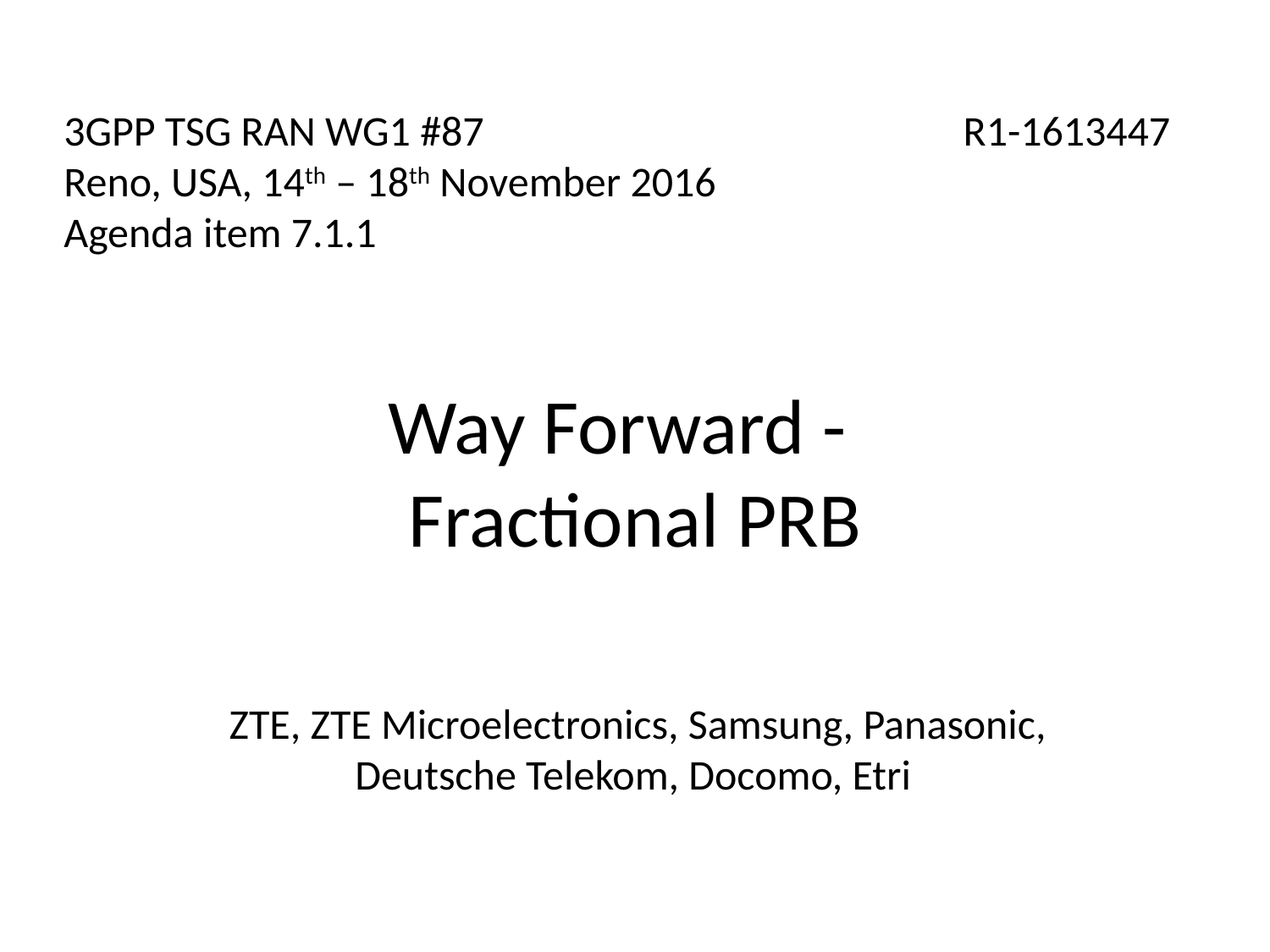

3GPP TSG RAN WG1 #87
Reno, USA, 14th – 18th November 2016
Agenda item 7.1.1
R1-1613447
Way Forward -
Fractional PRB
ZTE, ZTE Microelectronics, Samsung, Panasonic, Deutsche Telekom, Docomo, Etri